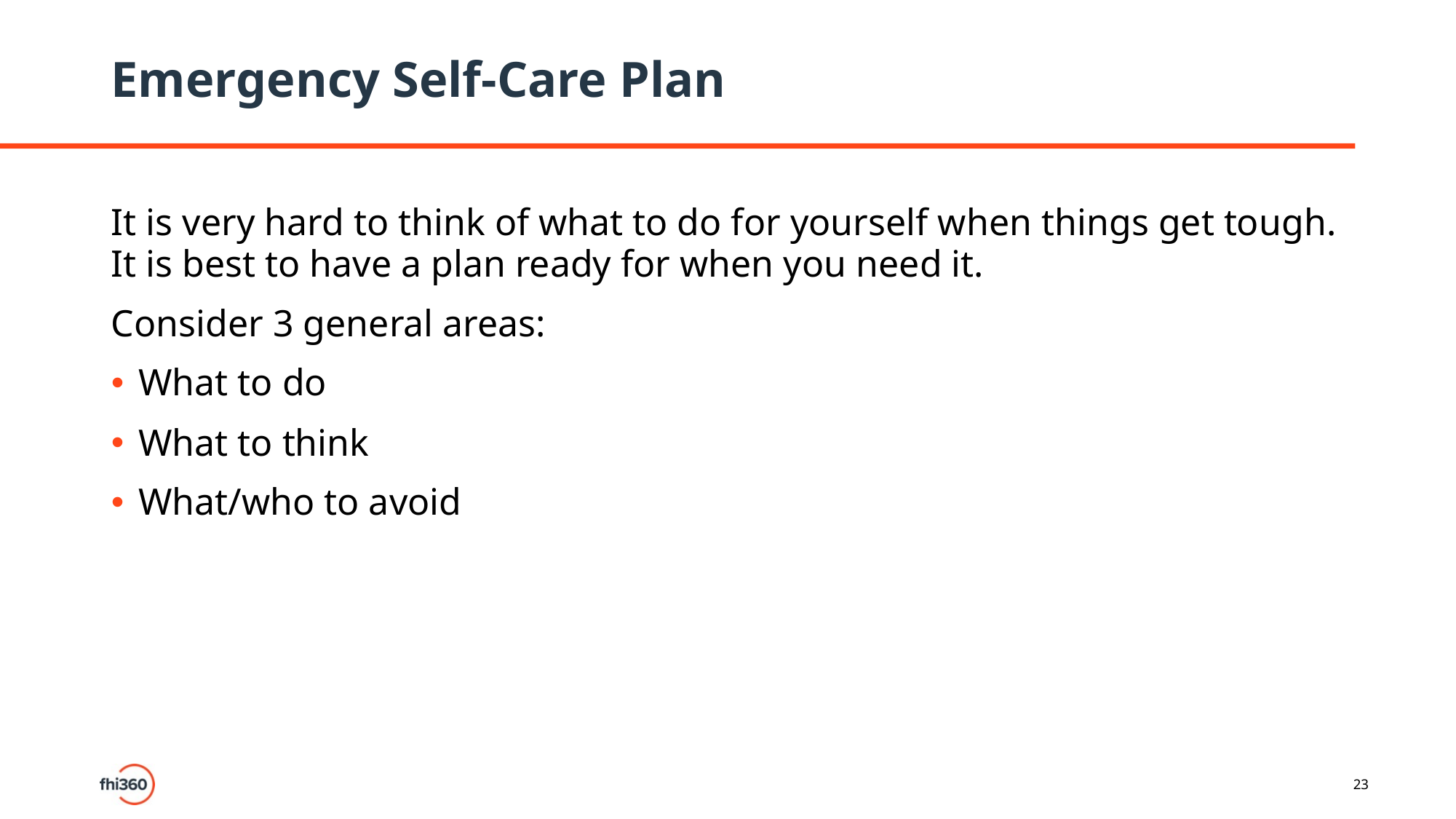

# Emergency Self-Care Plan
It is very hard to think of what to do for yourself when things get tough. It is best to have a plan ready for when you need it.
Consider 3 general areas:
What to do
What to think
What/who to avoid